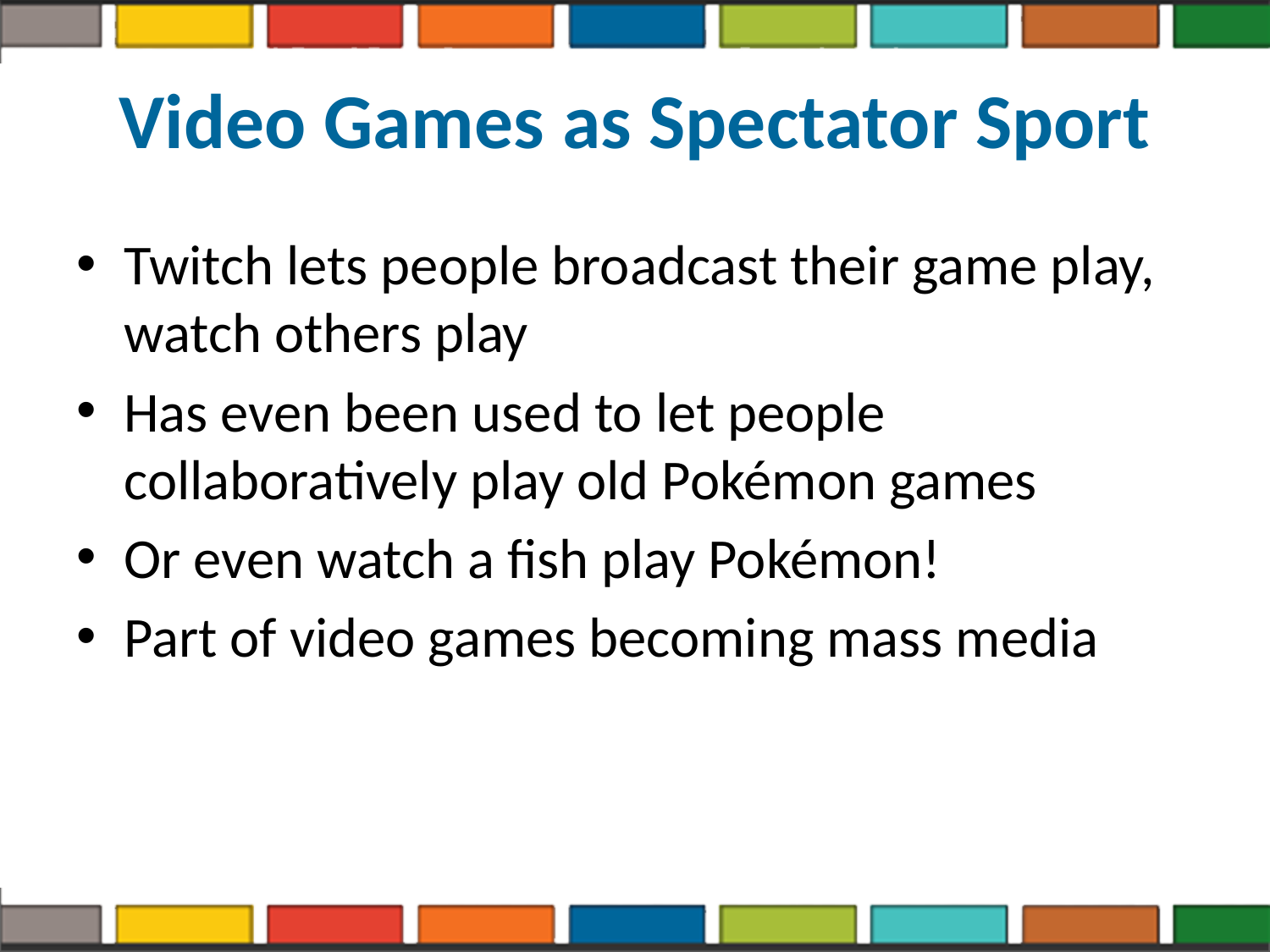

# Video Games as Spectator Sport
Twitch lets people broadcast their game play, watch others play
Has even been used to let people collaboratively play old Pokémon games
Or even watch a fish play Pokémon!
Part of video games becoming mass media